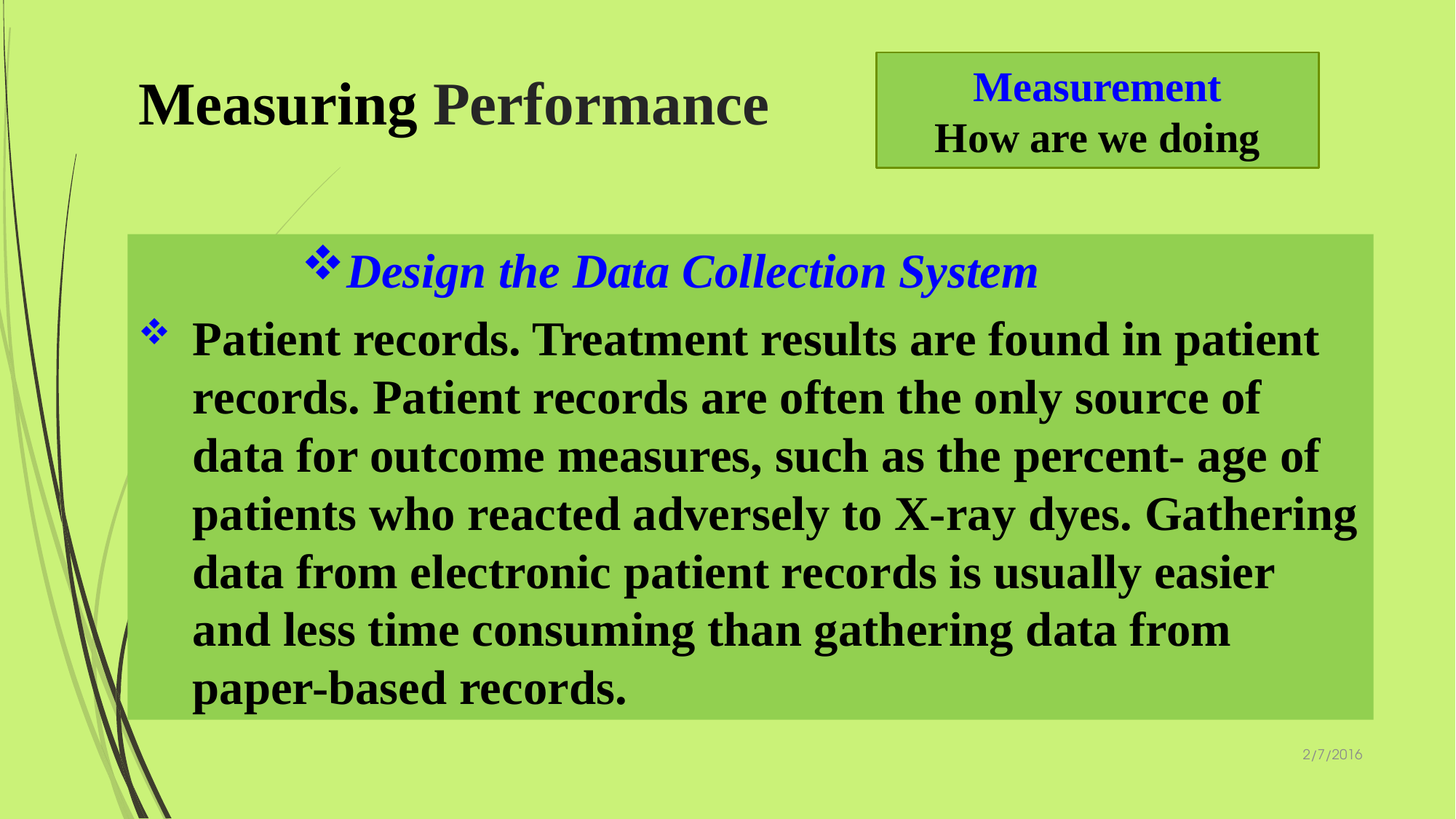

# Measuring Performance
Measurement
How are we doing

Design the Data Collection System
Patient records. Treatment results are found in patient records. Patient records are often the only source of data for outcome measures, such as the percent- age of patients who reacted adversely to X-ray dyes. Gathering data from electronic patient records is usually easier and less time consuming than gathering data from paper-based records.
2/7/2016
Mohammed Alnaif Ph.D.